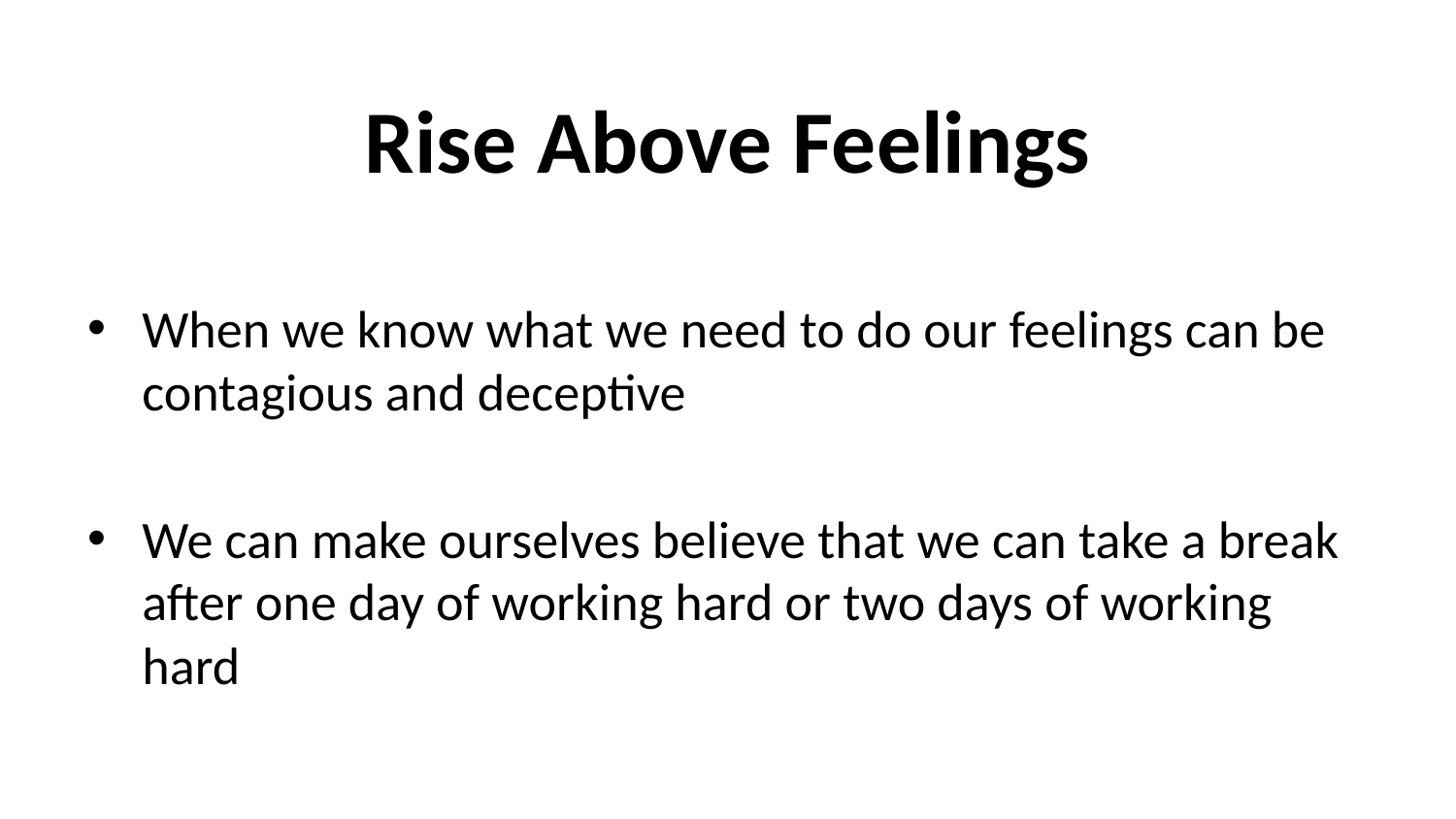

# Rise Above Feelings
When we know what we need to do our feelings can be contagious and deceptive

We can make ourselves believe that we can take a break after one day of working hard or two days of working hard